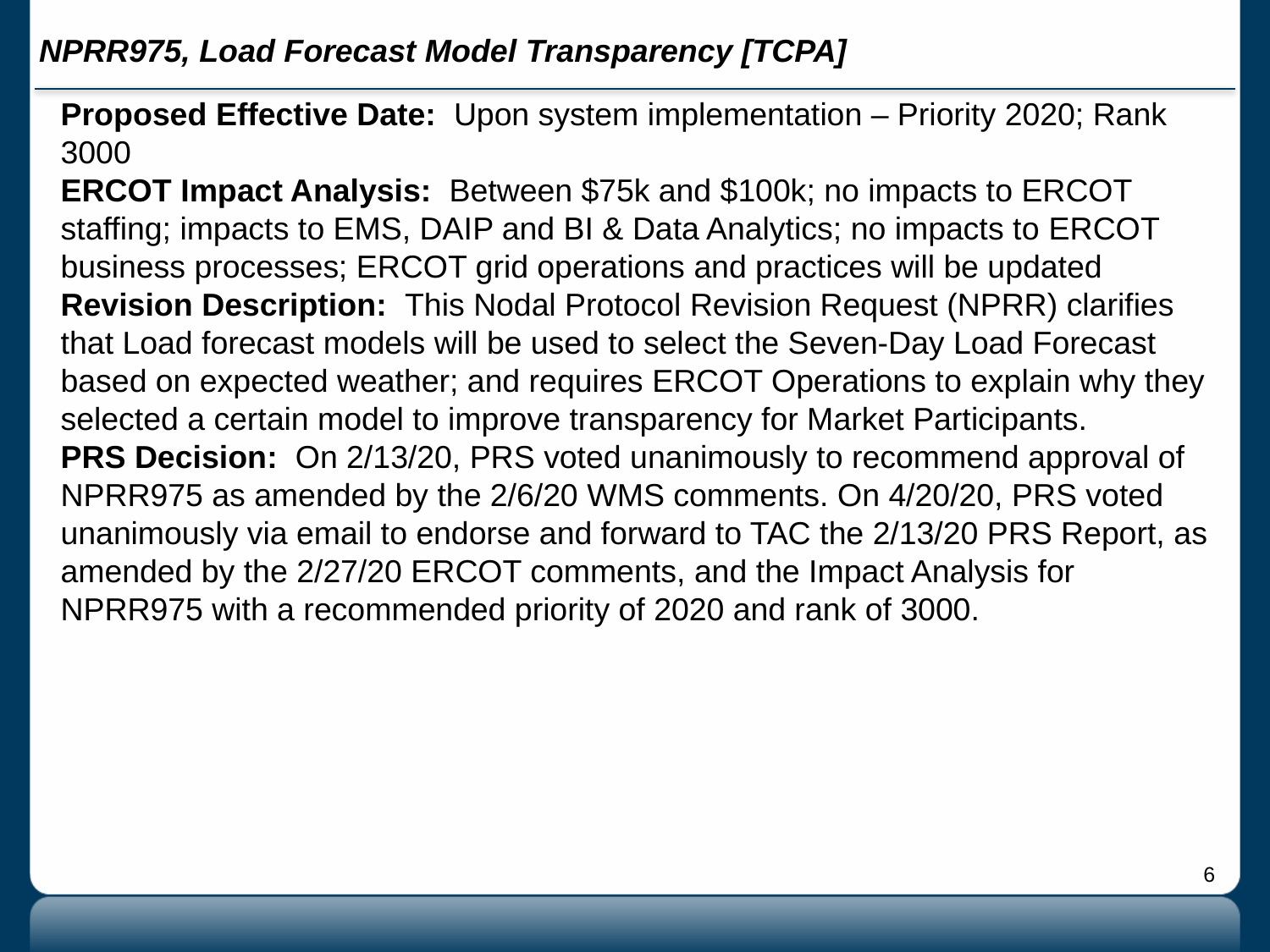

# NPRR975, Load Forecast Model Transparency [TCPA]
Proposed Effective Date:  Upon system implementation – Priority 2020; Rank 3000
ERCOT Impact Analysis:  Between $75k and $100k; no impacts to ERCOT staffing; impacts to EMS, DAIP and BI & Data Analytics; no impacts to ERCOT business processes; ERCOT grid operations and practices will be updated
Revision Description:  This Nodal Protocol Revision Request (NPRR) clarifies that Load forecast models will be used to select the Seven-Day Load Forecast based on expected weather; and requires ERCOT Operations to explain why they selected a certain model to improve transparency for Market Participants.
PRS Decision:  On 2/13/20, PRS voted unanimously to recommend approval of NPRR975 as amended by the 2/6/20 WMS comments. On 4/20/20, PRS voted unanimously via email to endorse and forward to TAC the 2/13/20 PRS Report, as amended by the 2/27/20 ERCOT comments, and the Impact Analysis for NPRR975 with a recommended priority of 2020 and rank of 3000.